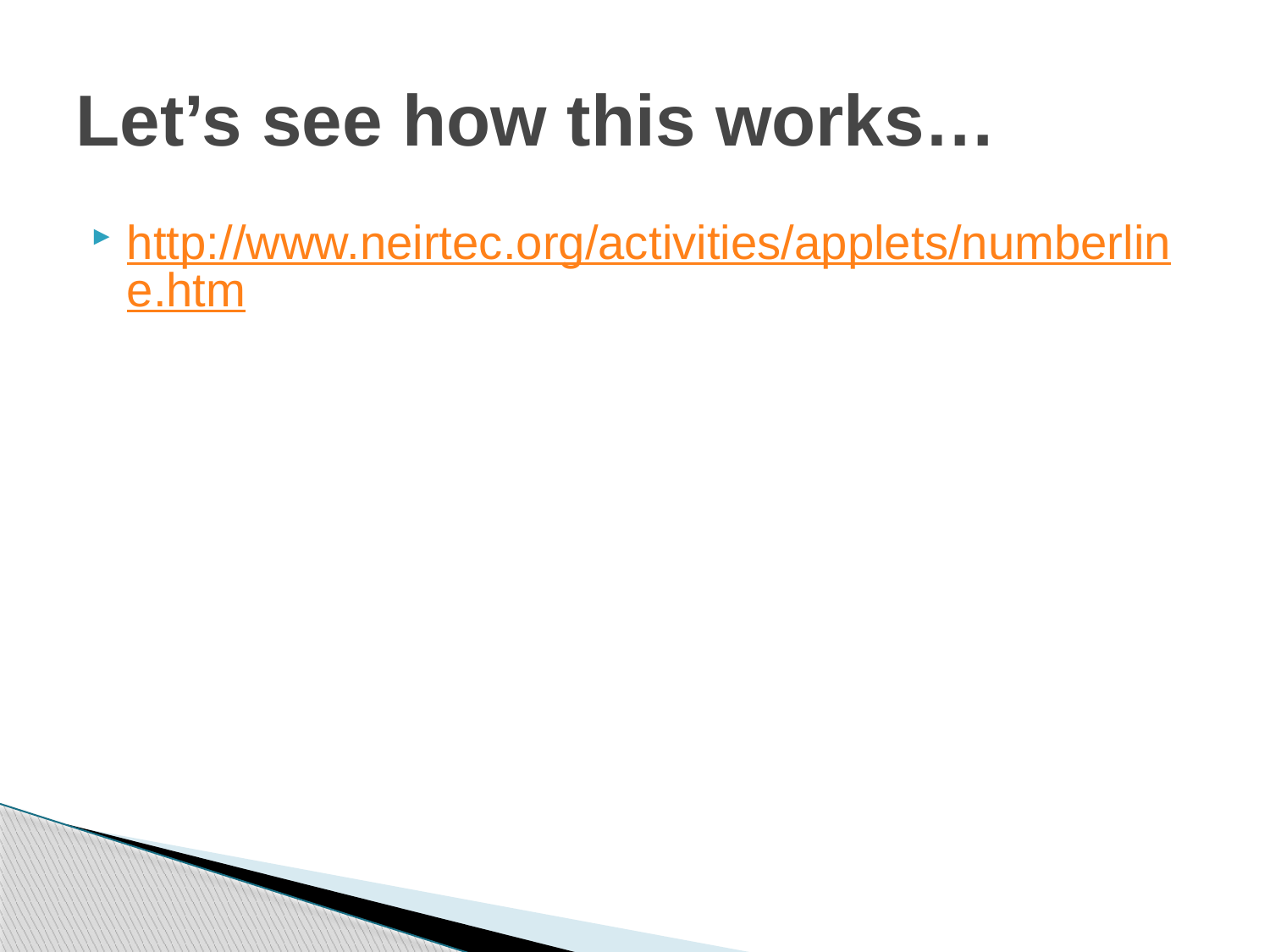

# Let’s see how this works…
http://www.neirtec.org/activities/applets/numberline.htm